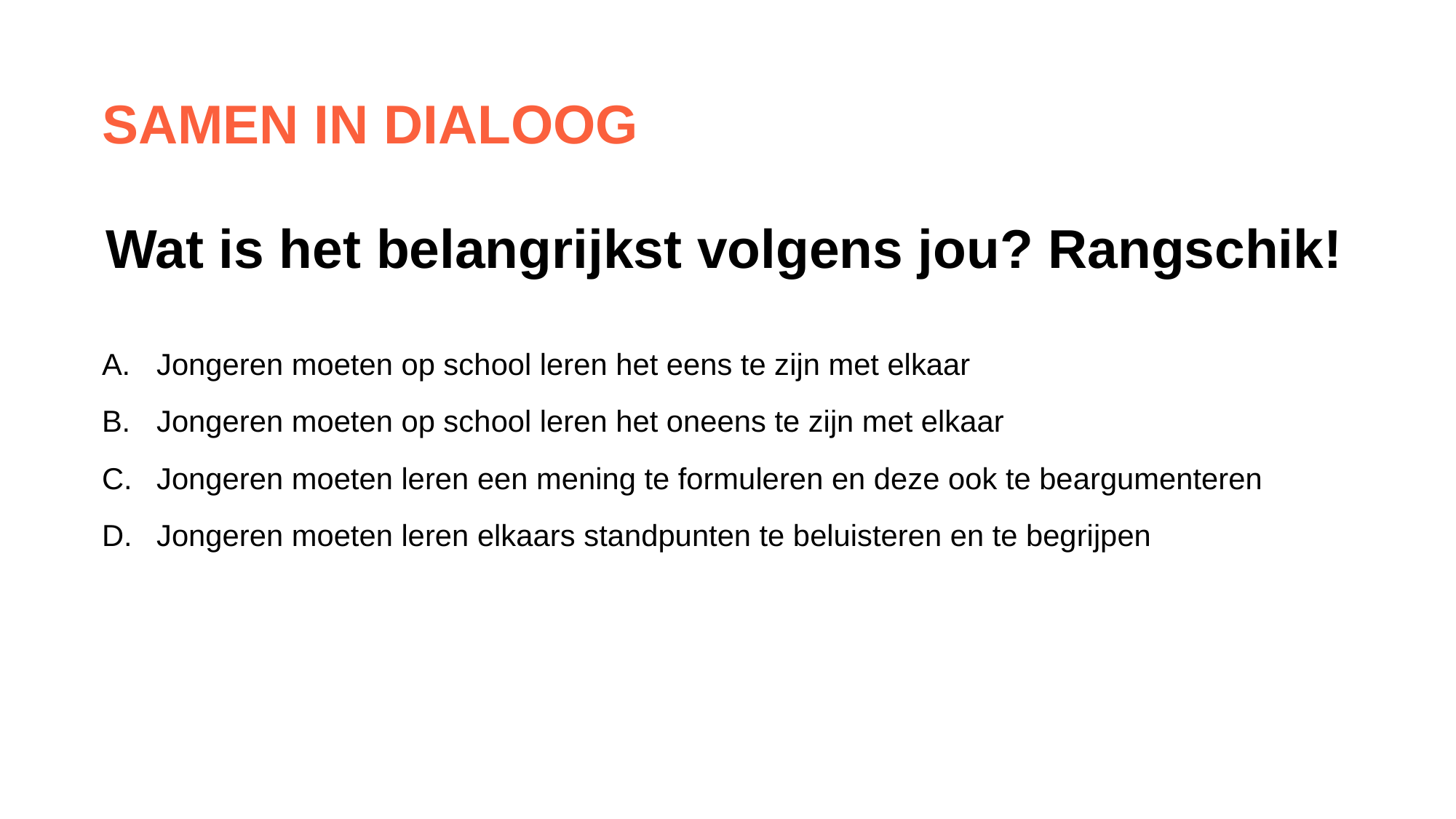

Samen in dialoog
Wat is het belangrijkst volgens jou? Rangschik!
Jongeren moeten op school leren het eens te zijn met elkaar
Jongeren moeten op school leren het oneens te zijn met elkaar
Jongeren moeten leren een mening te formuleren en deze ook te beargumenteren
Jongeren moeten leren elkaars standpunten te beluisteren en te begrijpen